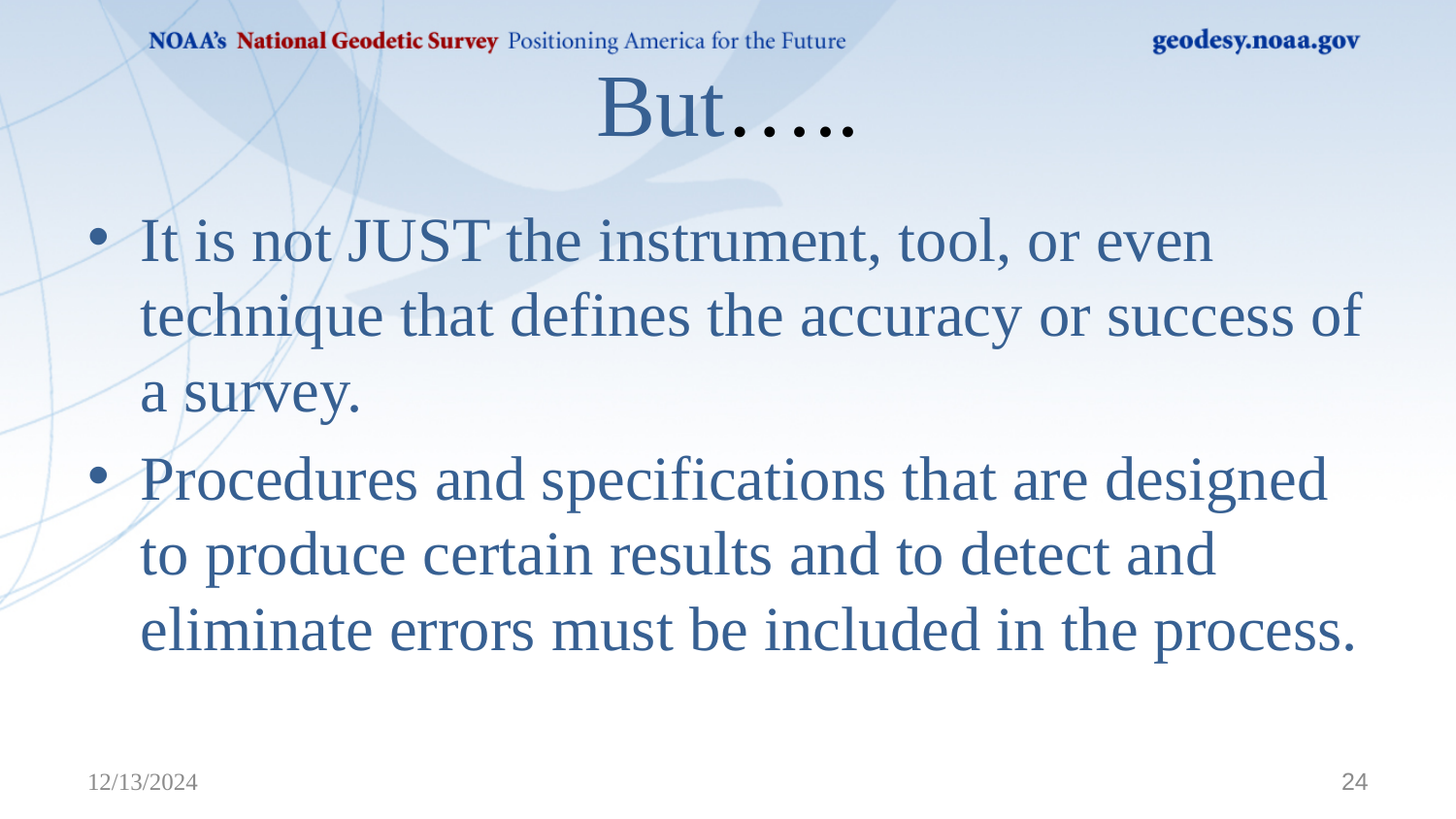

# But…..
It is not JUST the instrument, tool, or even technique that defines the accuracy or success of a survey.
Procedures and specifications that are designed to produce certain results and to detect and eliminate errors must be included in the process.
12/13/2024
24